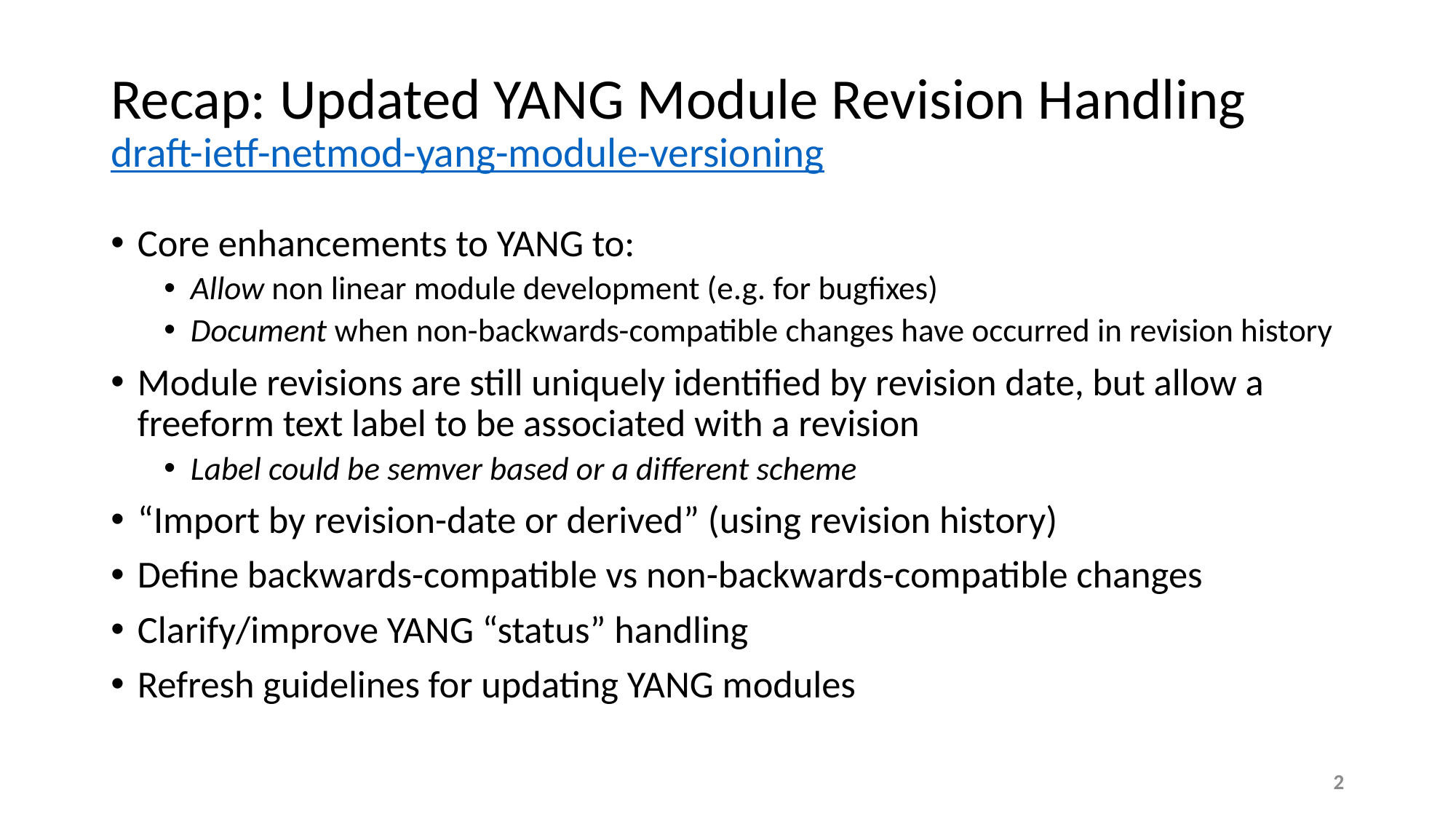

# Recap: Updated YANG Module Revision Handling draft-ietf-netmod-yang-module-versioning
Core enhancements to YANG to:
Allow non linear module development (e.g. for bugfixes)
Document when non-backwards-compatible changes have occurred in revision history
Module revisions are still uniquely identified by revision date, but allow a freeform text label to be associated with a revision
Label could be semver based or a different scheme
“Import by revision-date or derived” (using revision history)
Define backwards-compatible vs non-backwards-compatible changes
Clarify/improve YANG “status” handling
Refresh guidelines for updating YANG modules

2